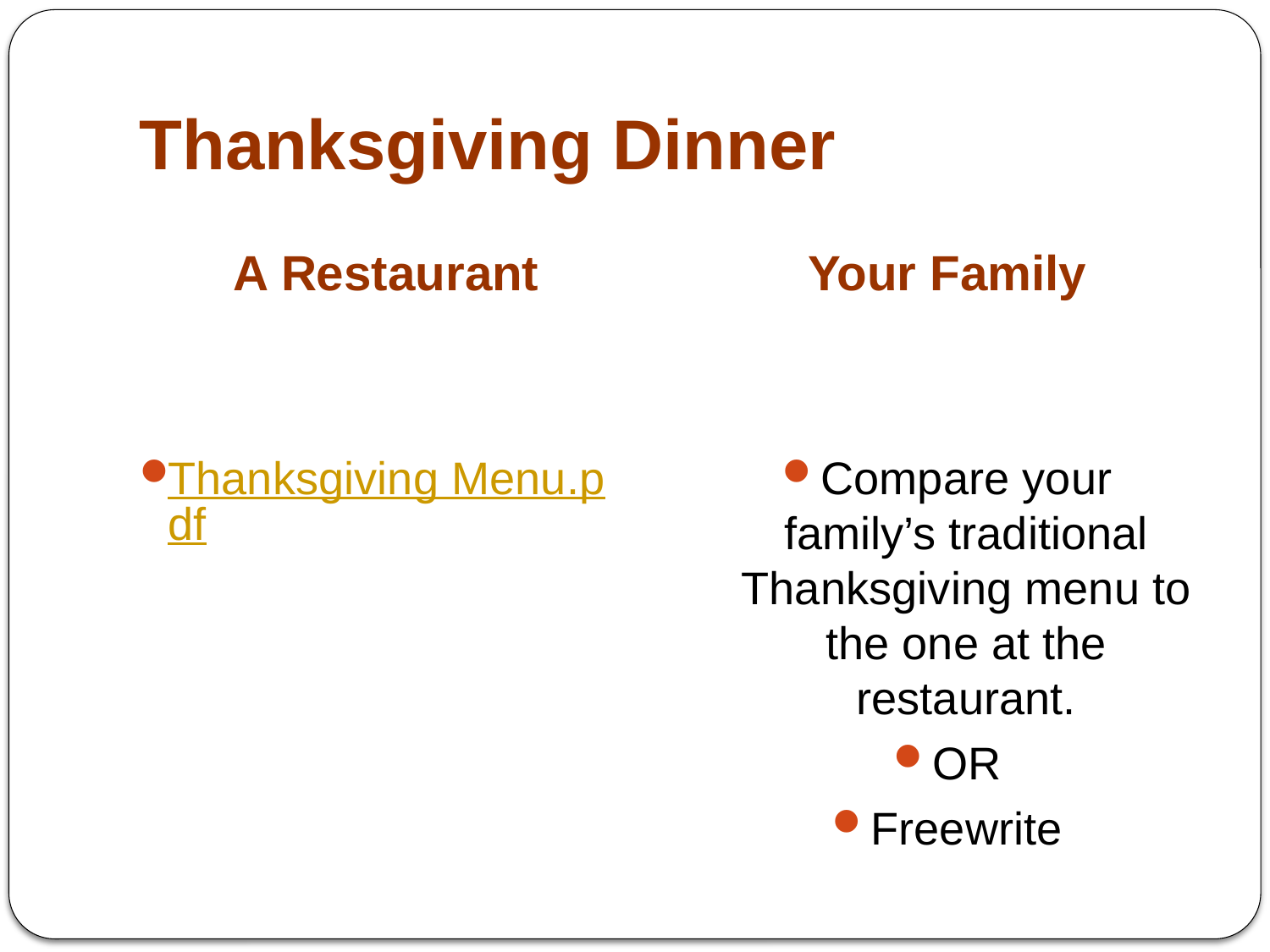

# Thanksgiving Dinner
A Restaurant
Your Family

Thanksgiving Menu.pdf

Compare your family’s traditional Thanksgiving menu to the one at the restaurant.
OR
Freewrite